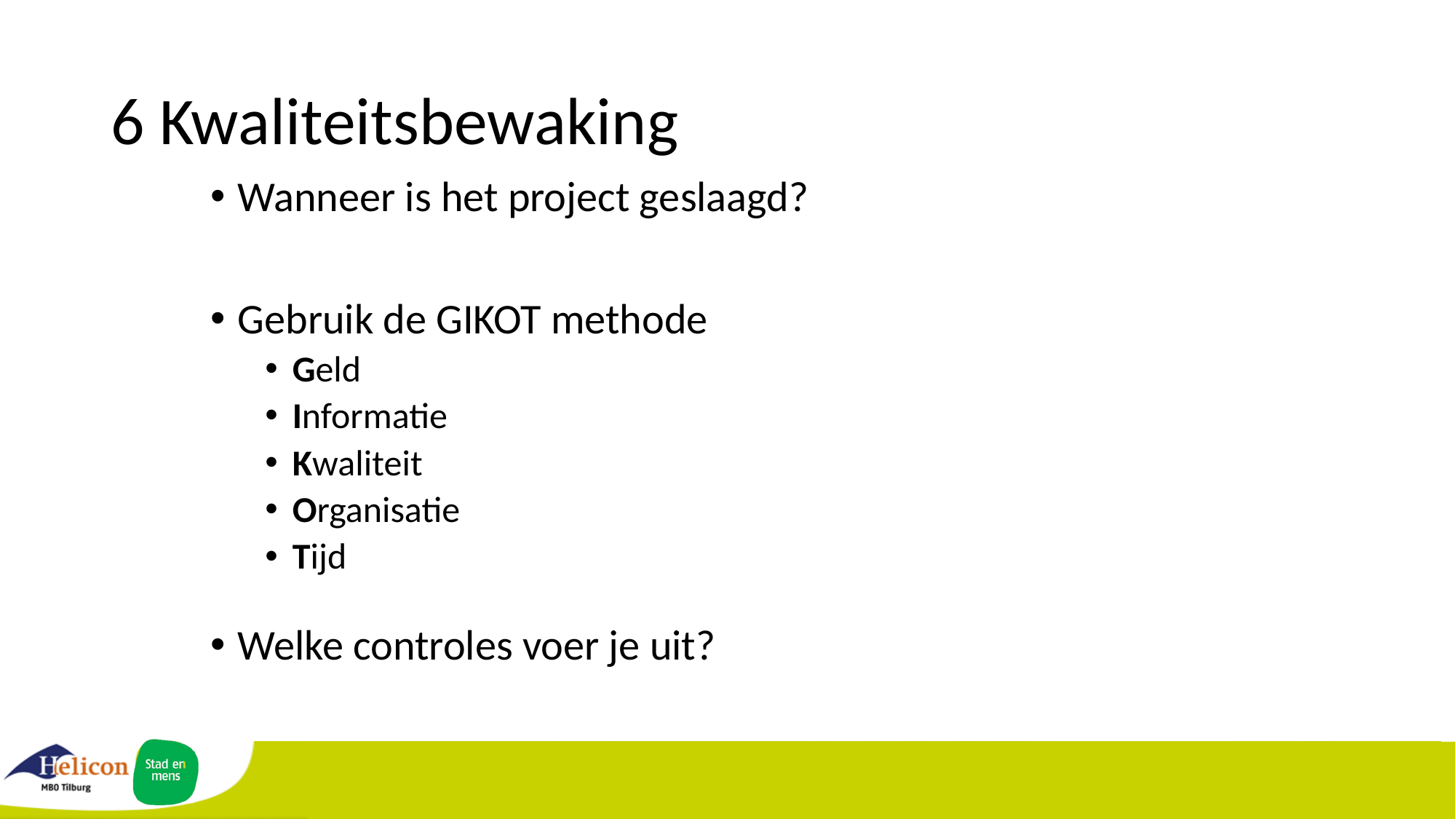

# 6 Kwaliteitsbewaking
Wanneer is het project geslaagd?

Gebruik de GIKOT methode
Geld
Informatie
Kwaliteit
Organisatie
Tijd

Welke controles voer je uit?